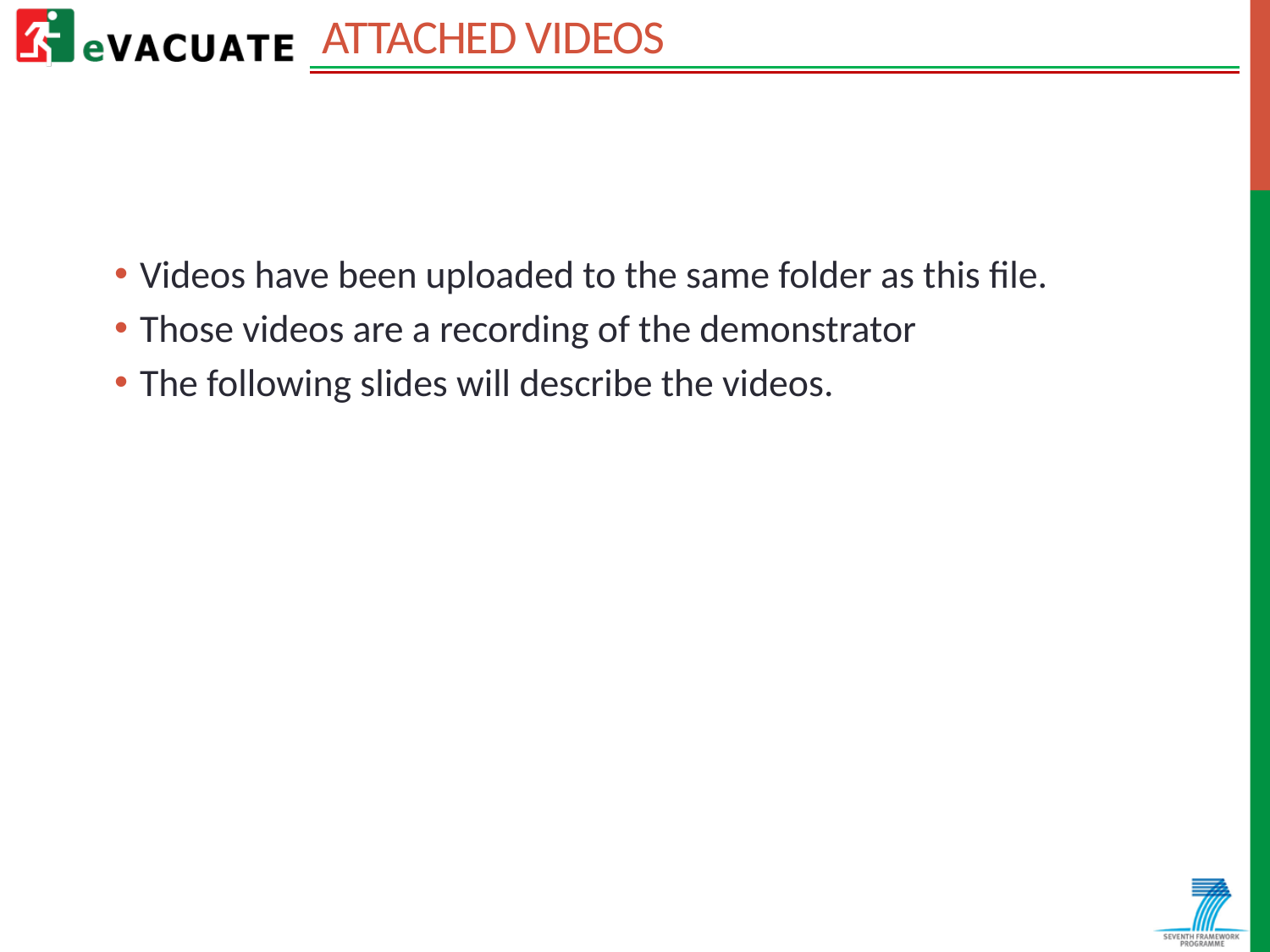

# ATTACHED VIDEOS
Videos have been uploaded to the same folder as this file.
Those videos are a recording of the demonstrator
The following slides will describe the videos.